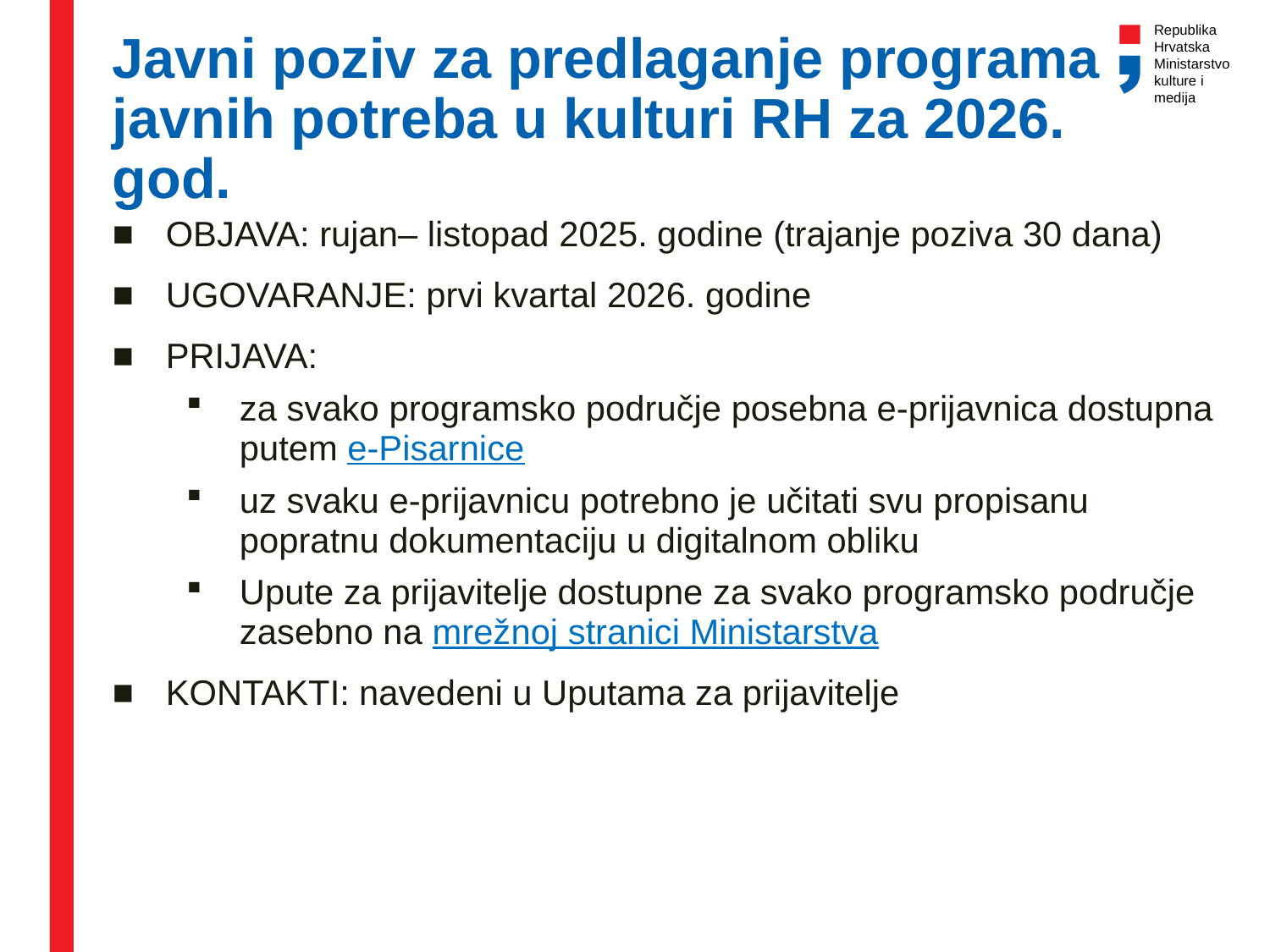

# Javni poziv za predlaganje programa javnih potreba u kulturi RH za 2026. god.
OBJAVA: rujan– listopad 2025. godine (trajanje poziva 30 dana)
UGOVARANJE: prvi kvartal 2026. godine
PRIJAVA:
za svako programsko područje posebna e-prijavnica dostupna putem e-Pisarnice
uz svaku e-prijavnicu potrebno je učitati svu propisanu popratnu dokumentaciju u digitalnom obliku
Upute za prijavitelje dostupne za svako programsko područje zasebno na mrežnoj stranici Ministarstva
KONTAKTI: navedeni u Uputama za prijavitelje